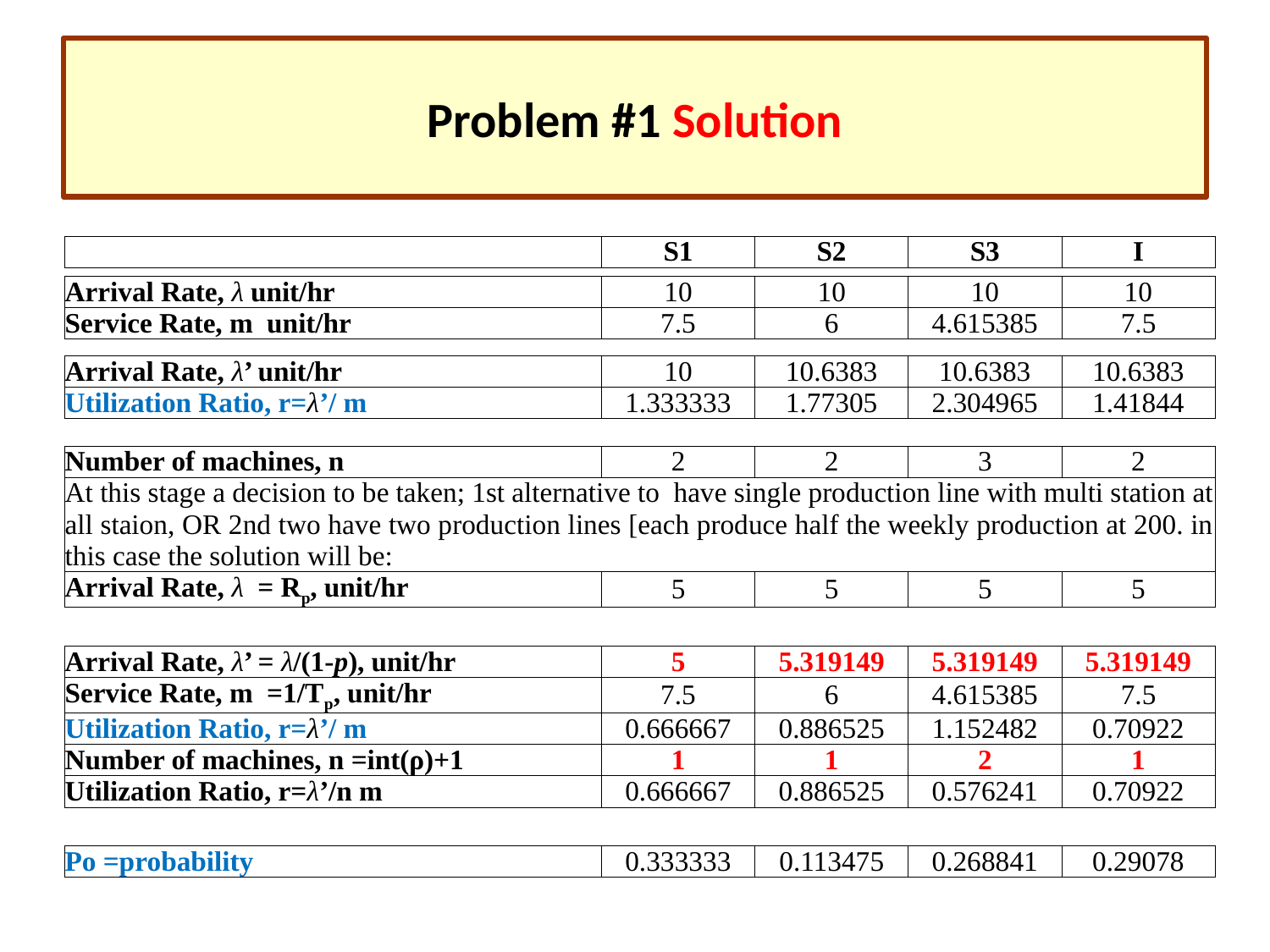

# Problem #1 Solution
|  | S1 | S2 | S3 | I |
| --- | --- | --- | --- | --- |
| Arrival Rate, λ unit/hr | 10 | 10 | 10 | 10 |
| --- | --- | --- | --- | --- |
| Service Rate, m unit/hr | 7.5 | 6 | 4.615385 | 7.5 |
| Arrival Rate, λ’ unit/hr | 10 | 10.6383 | 10.6383 | 10.6383 |
| --- | --- | --- | --- | --- |
| Utilization Ratio, r=λ’/ m | 1.333333 | 1.77305 | 2.304965 | 1.41844 |
| Number of machines, n | 2 | 2 | 3 | 2 |
| --- | --- | --- | --- | --- |
| At this stage a decision to be taken; 1st alternative to have single production line with multi station at all staion, OR 2nd two have two production lines [each produce half the weekly production at 200. in this case the solution will be: |  |  |  |  |
| Arrival Rate, λ = Rp, unit/hr | 5 | 5 | 5 | 5 |
| Arrival Rate, λ’ = λ/(1-p), unit/hr | 5 | 5.319149 | 5.319149 | 5.319149 |
| --- | --- | --- | --- | --- |
| Service Rate, m =1/Tp, unit/hr | 7.5 | 6 | 4.615385 | 7.5 |
| Utilization Ratio, r=λ’/ m | 0.666667 | 0.886525 | 1.152482 | 0.70922 |
| Number of machines, n =int(ρ)+1 | 1 | 1 | 2 | 1 |
| Utilization Ratio, r=λ’/n m | 0.666667 | 0.886525 | 0.576241 | 0.70922 |
| Po =probability | 0.333333 | 0.113475 | 0.268841 | 0.29078 |
| --- | --- | --- | --- | --- |